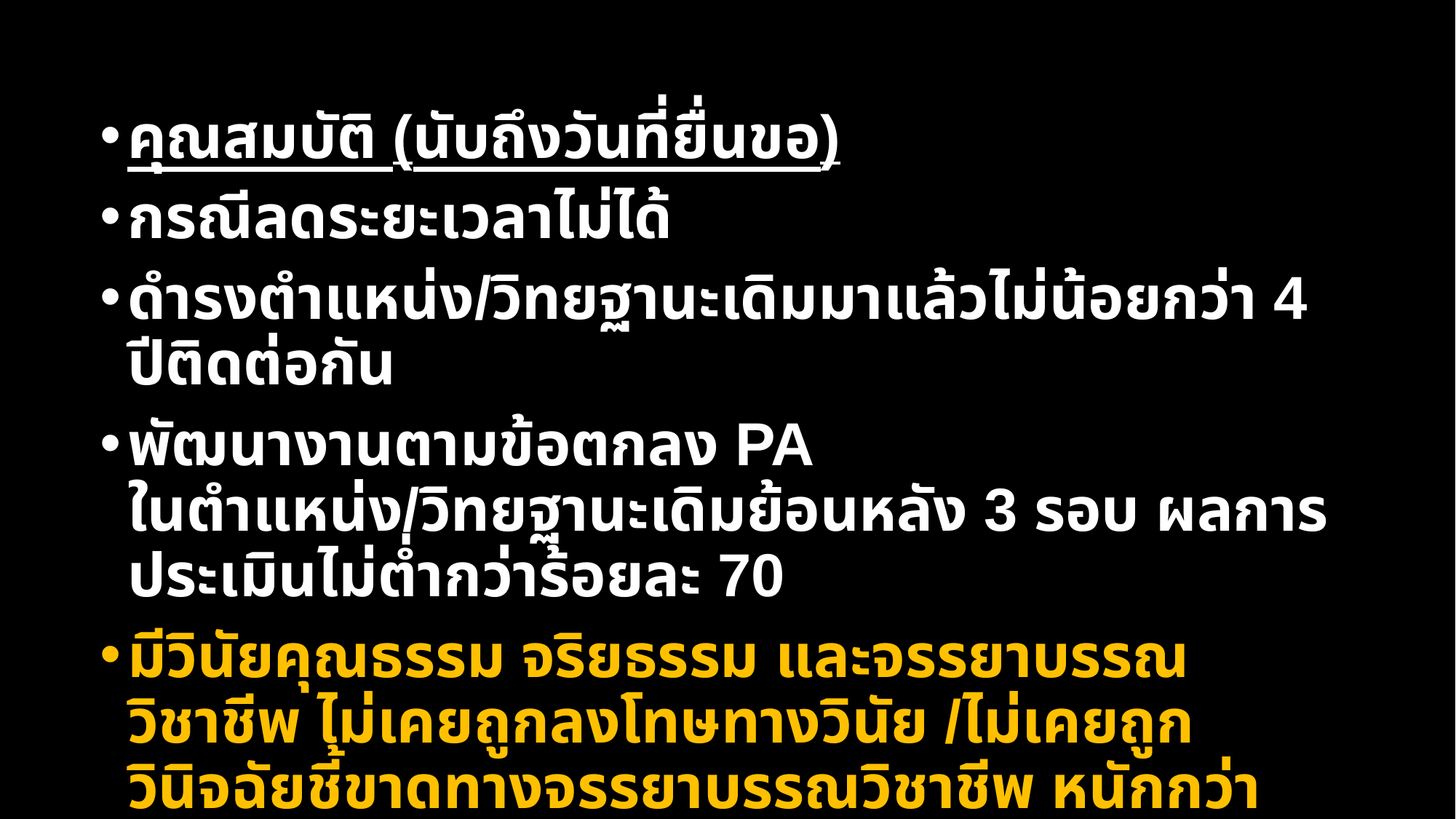

คุณสมบัติ (นับถึงวันที่ยื่นขอ)
กรณีลดระยะเวลาไม่ได้
ดำรงตำแหน่ง/วิทยฐานะเดิมมาแล้วไม่น้อยกว่า 4 ปีติดต่อกัน
พัฒนางานตามข้อตกลง PA ในตำแหน่ง/วิทยฐานะเดิมย้อนหลัง 3 รอบ ผลการประเมินไม่ต่ำกว่าร้อยละ 70
มีวินัยคุณธรรม จริยธรรม และจรรยาบรรณวิชาชีพ ไม่เคยถูกลงโทษทางวินัย /ไม่เคยถูกวินิจฉัยชี้ขาดทางจรรยาบรรณวิชาชีพ หนักกว่าโทษภาคทัณฑ์ ย้อนหลัง 4 ปี